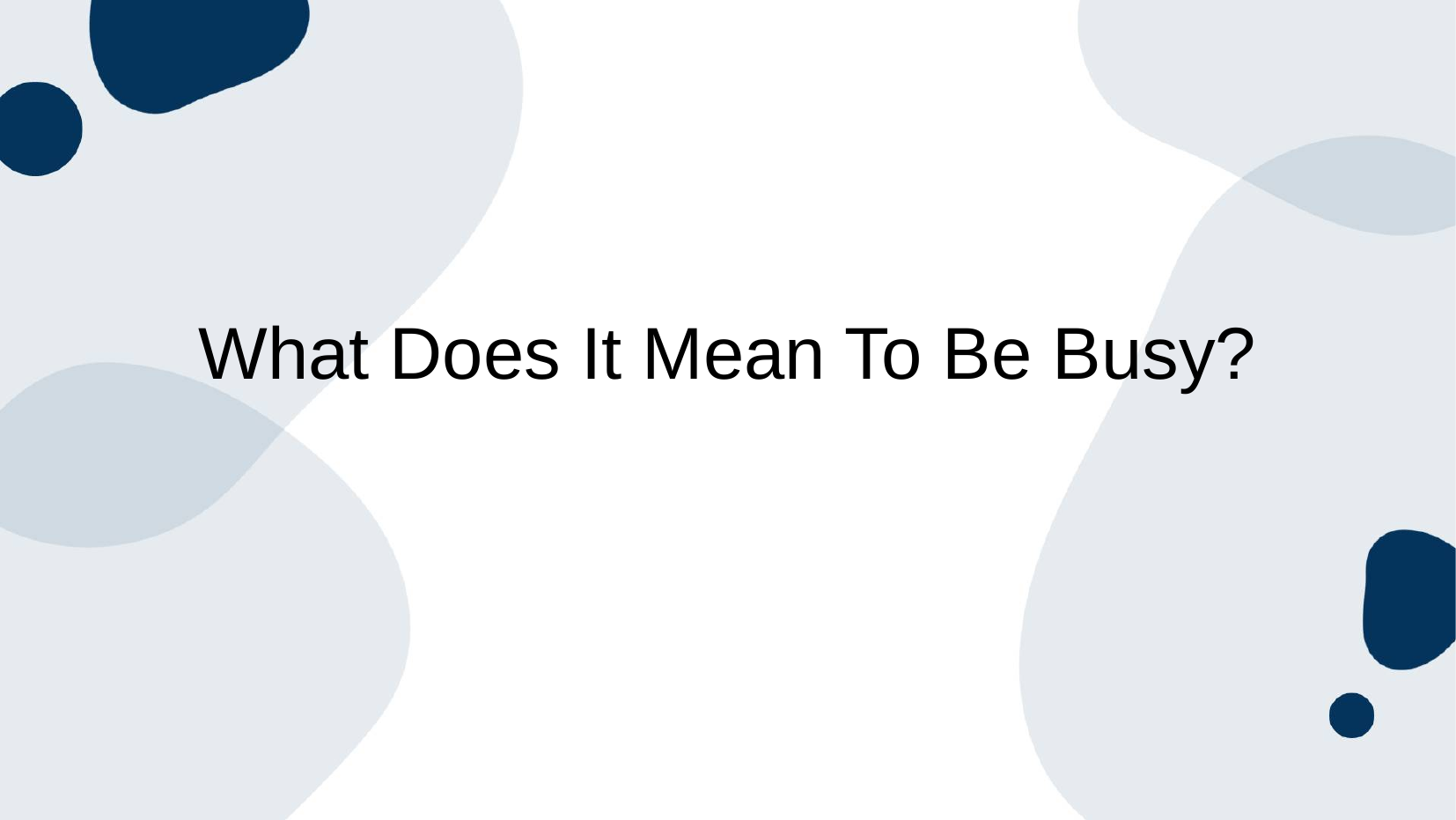

What Does It Mean To Be Busy?